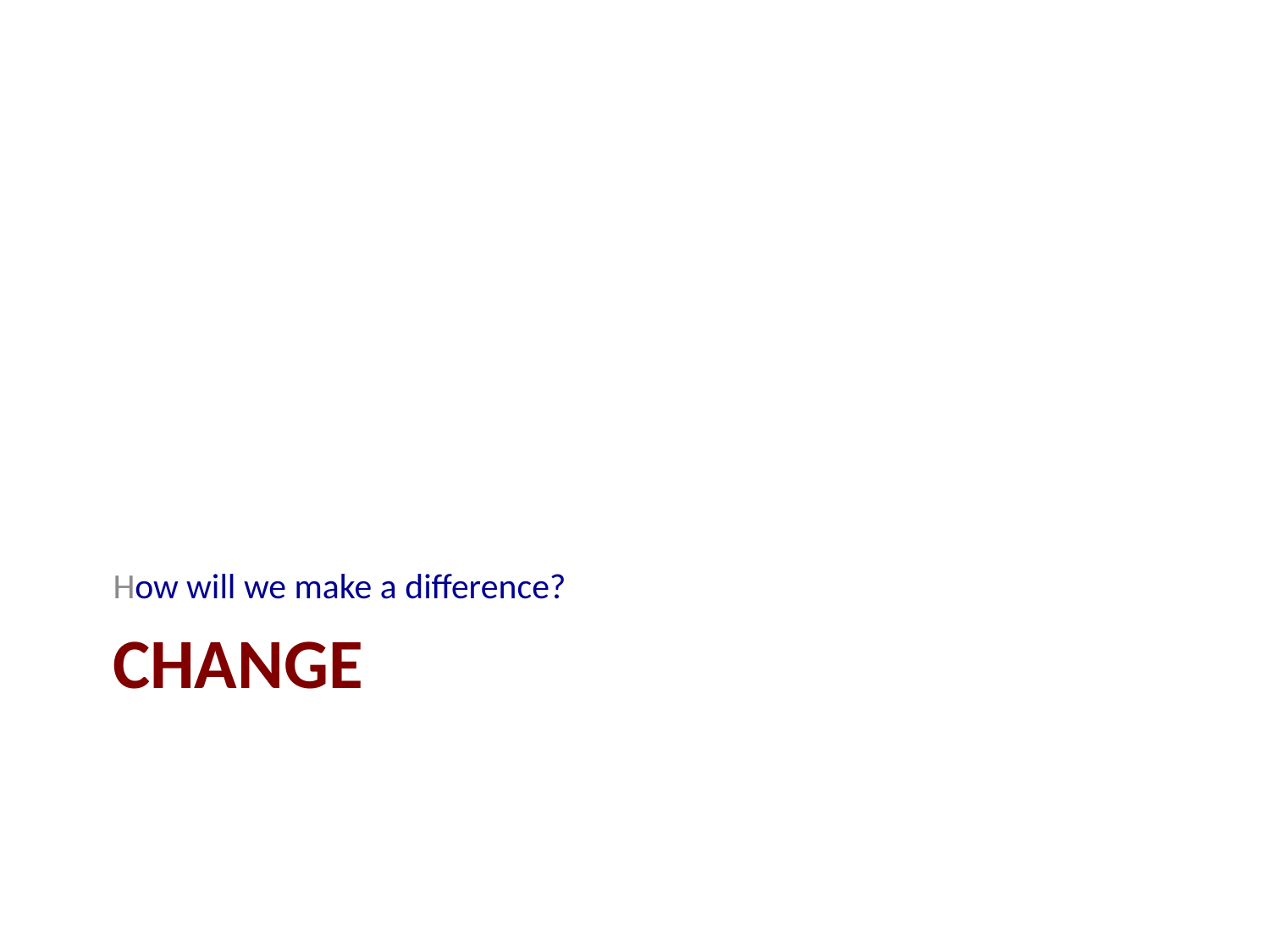

How will we make a difference?
# Change